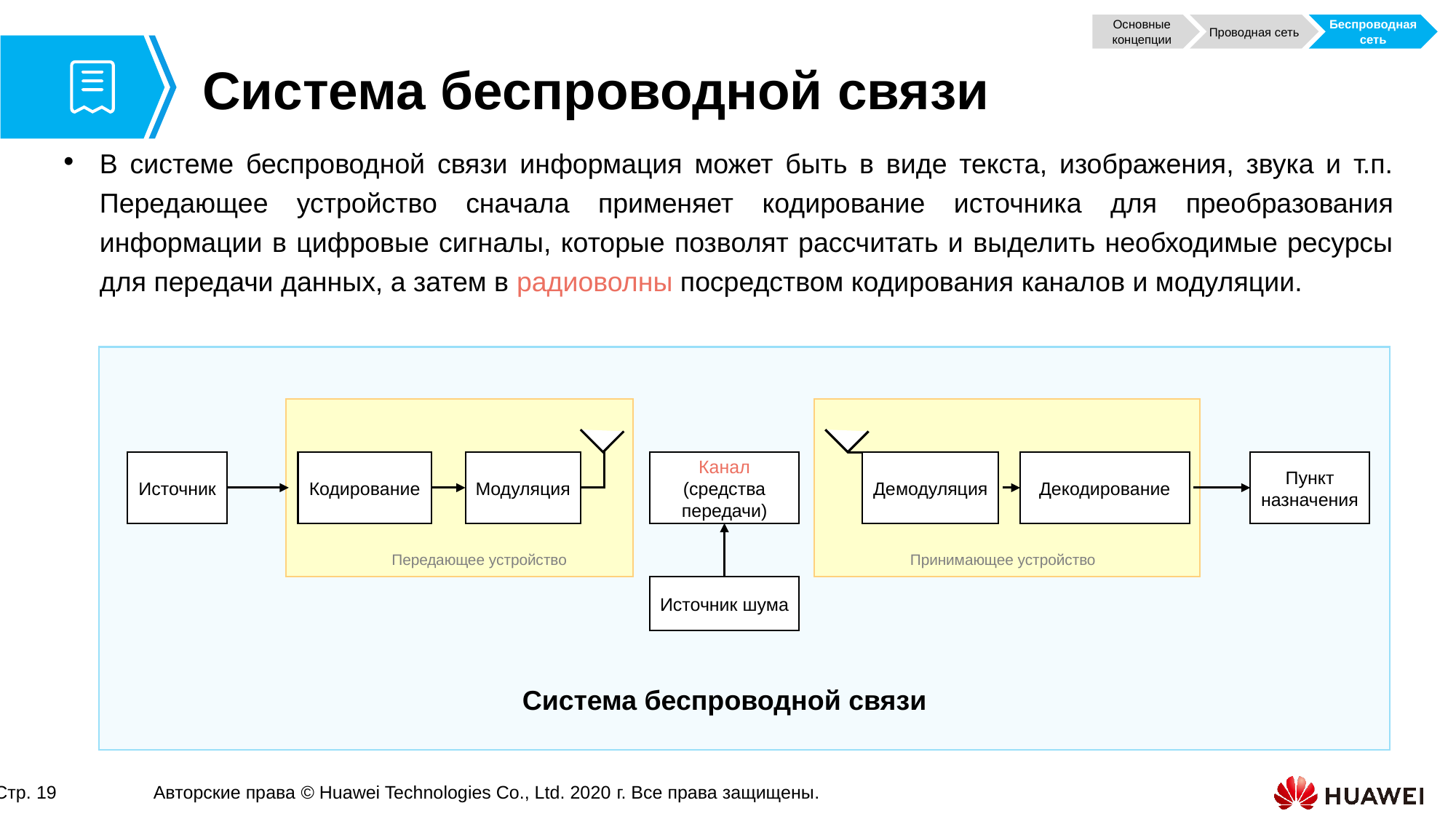

Основные концепции
Проводная сеть
Беспроводная сеть
# Система беспроводной связи
В системе беспроводной связи информация может быть в виде текста, изображения, звука и т.п. Передающее устройство сначала применяет кодирование источника для преобразования информации в цифровые сигналы, которые позволят рассчитать и выделить необходимые ресурсы для передачи данных, а затем в радиоволны посредством кодирования каналов и модуляции.

Источник
Кодирование
Модуляция
Канал
(средства передачи)
Демодуляция
Декодирование
Пункт назначения
Передающее устройство
Принимающее устройство
Источник шума
Система беспроводной связи